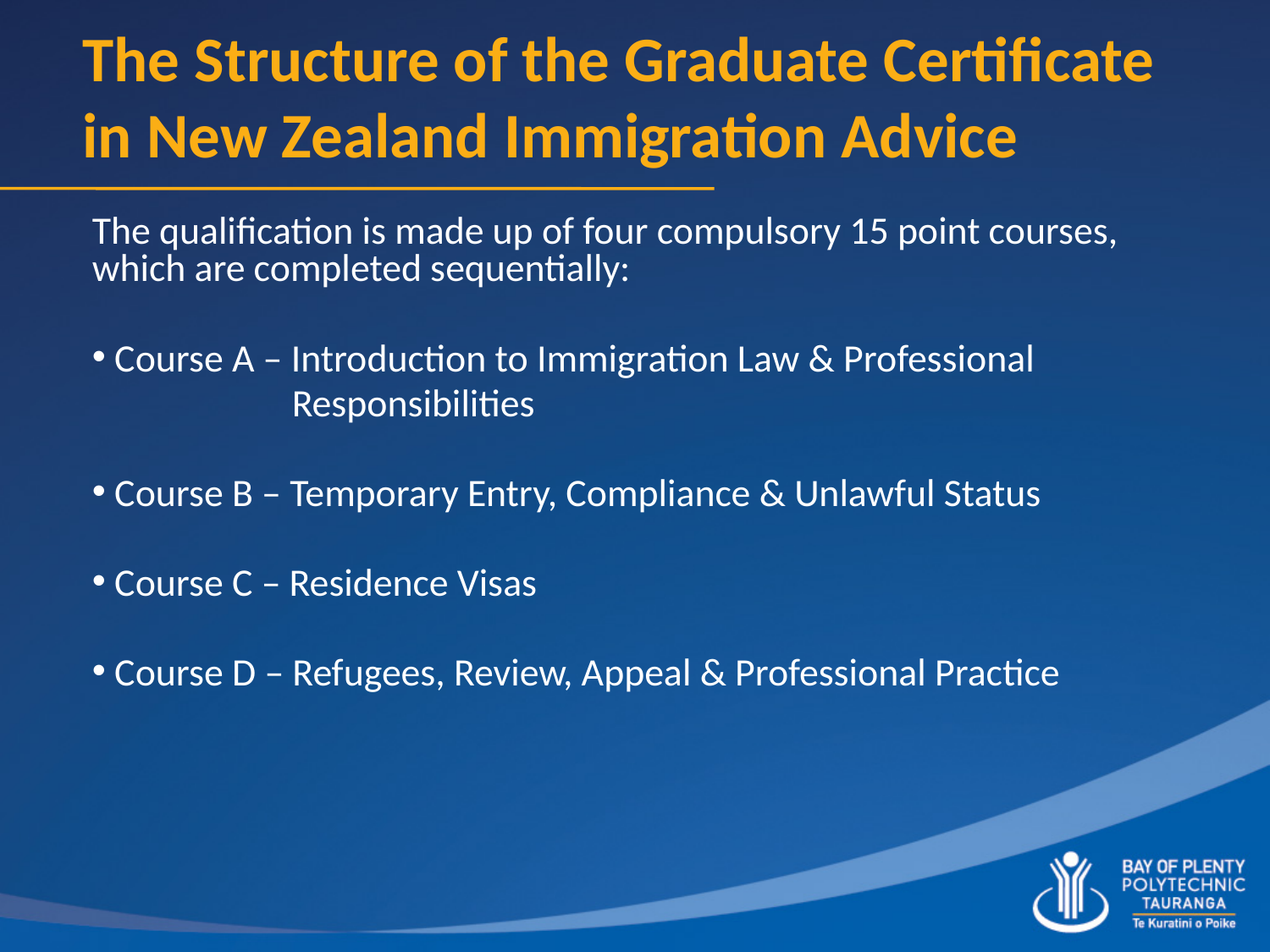

# The Structure of the Graduate Certificate in New Zealand Immigration Advice
The qualification is made up of four compulsory 15 point courses, which are completed sequentially:

 Course A – Introduction to Immigration Law & Professional
                       Responsibilities

 Course B – Temporary Entry, Compliance & Unlawful Status

 Course C – Residence Visas

 Course D – Refugees, Review, Appeal & Professional Practice